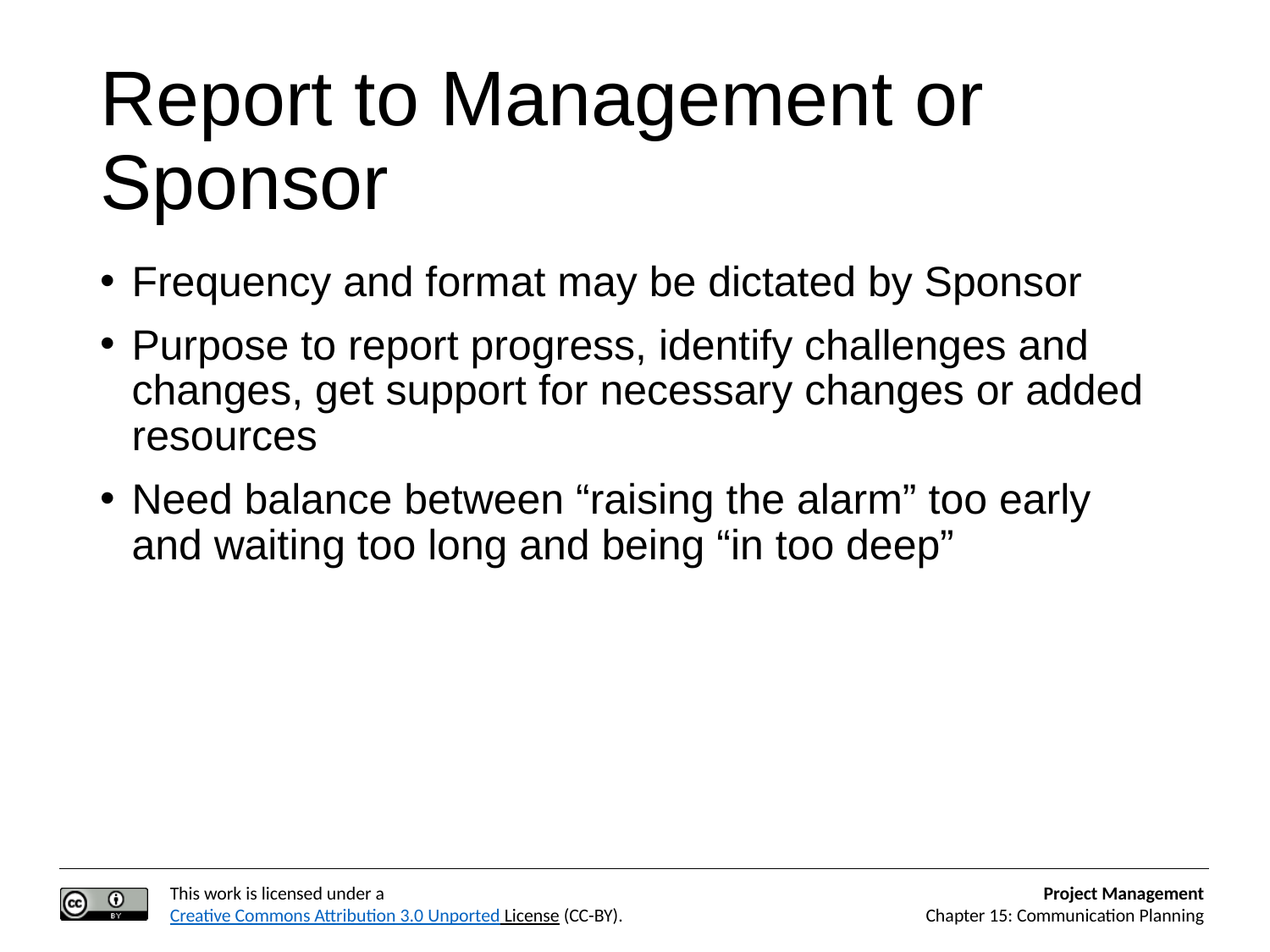

# Report to Management or Sponsor
Frequency and format may be dictated by Sponsor
Purpose to report progress, identify challenges and changes, get support for necessary changes or added resources
Need balance between “raising the alarm” too early and waiting too long and being “in too deep”